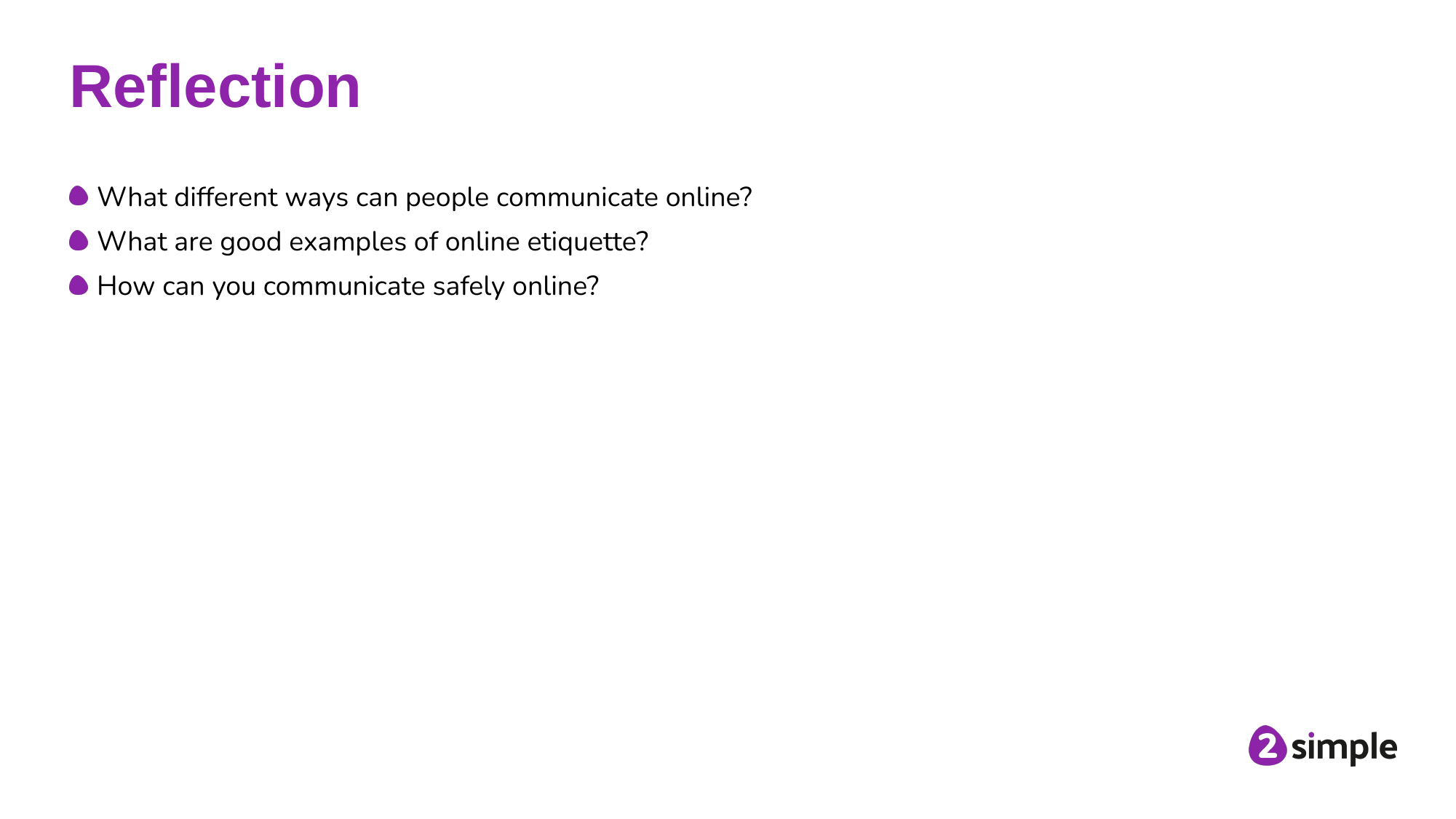

# Reflection
What different ways can people communicate online?
What are good examples of online etiquette?
How can you communicate safely online?